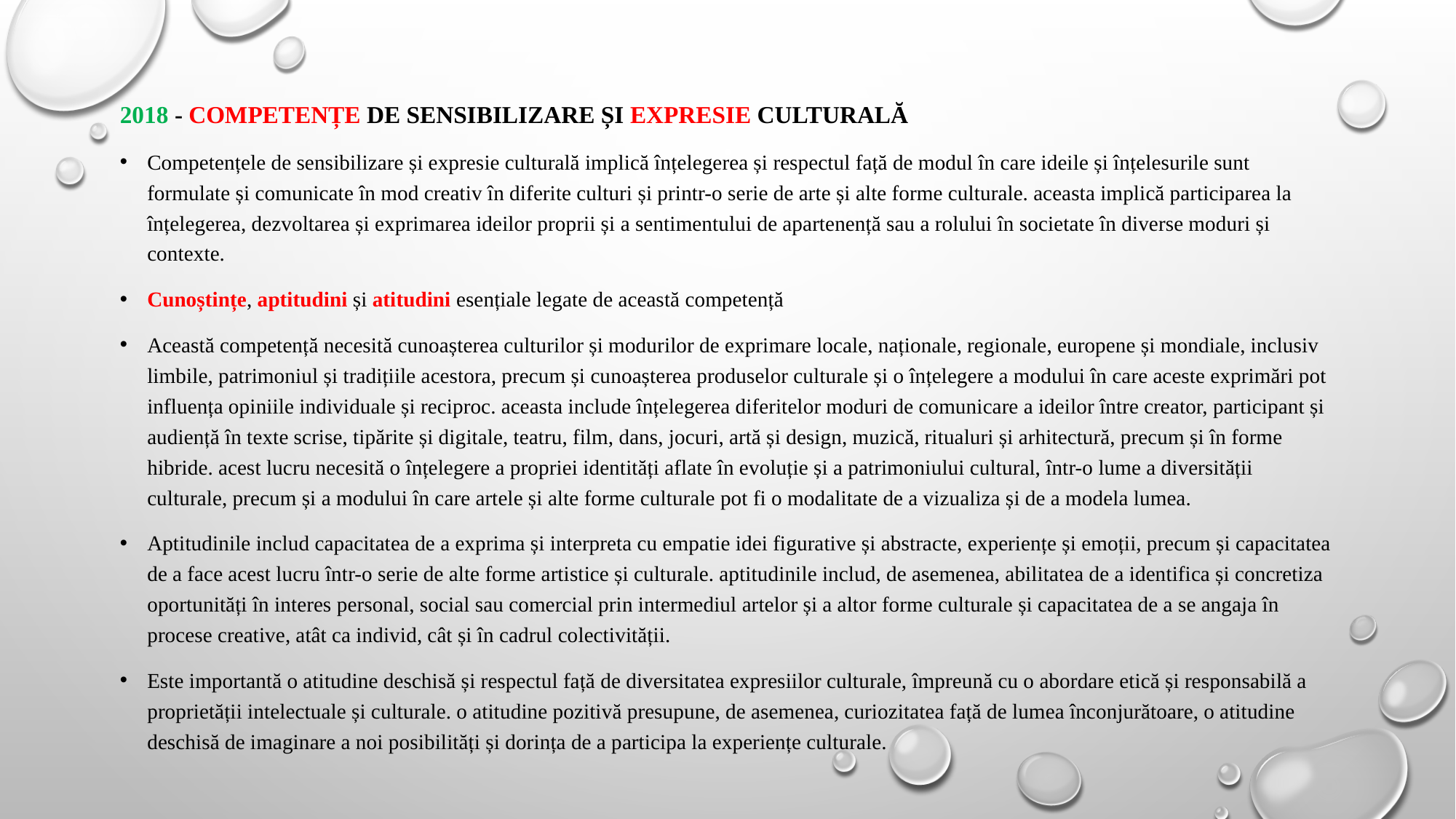

2018 - COMPETENȚE DE SENSIBILIZARE ȘI EXPRESIE CULTURALĂ
Competențele de sensibilizare și expresie culturală implică înțelegerea și respectul față de modul în care ideile și înțelesurile sunt formulate și comunicate în mod creativ în diferite culturi și printr-o serie de arte și alte forme culturale. aceasta implică participarea la înțelegerea, dezvoltarea și exprimarea ideilor proprii și a sentimentului de apartenență sau a rolului în societate în diverse moduri și contexte.
Cunoștințe, aptitudini și atitudini esențiale legate de această competență
Această competență necesită cunoașterea culturilor și modurilor de exprimare locale, naționale, regionale, europene și mondiale, inclusiv limbile, patrimoniul și tradițiile acestora, precum și cunoașterea produselor culturale și o înțelegere a modului în care aceste exprimări pot influența opiniile individuale și reciproc. aceasta include înțelegerea diferitelor moduri de comunicare a ideilor între creator, participant și audiență în texte scrise, tipărite și digitale, teatru, film, dans, jocuri, artă și design, muzică, ritualuri și arhitectură, precum și în forme hibride. acest lucru necesită o înțelegere a propriei identități aflate în evoluție și a patrimoniului cultural, într-o lume a diversității culturale, precum și a modului în care artele și alte forme culturale pot fi o modalitate de a vizualiza și de a modela lumea.
Aptitudinile includ capacitatea de a exprima și interpreta cu empatie idei figurative și abstracte, experiențe și emoții, precum și capacitatea de a face acest lucru într-o serie de alte forme artistice și culturale. aptitudinile includ, de asemenea, abilitatea de a identifica și concretiza oportunități în interes personal, social sau comercial prin intermediul artelor și a altor forme culturale și capacitatea de a se angaja în procese creative, atât ca individ, cât și în cadrul colectivității.
Este importantă o atitudine deschisă și respectul față de diversitatea expresiilor culturale, împreună cu o abordare etică și responsabilă a proprietății intelectuale și culturale. o atitudine pozitivă presupune, de asemenea, curiozitatea față de lumea înconjurătoare, o atitudine deschisă de imaginare a noi posibilități și dorința de a participa la experiențe culturale.